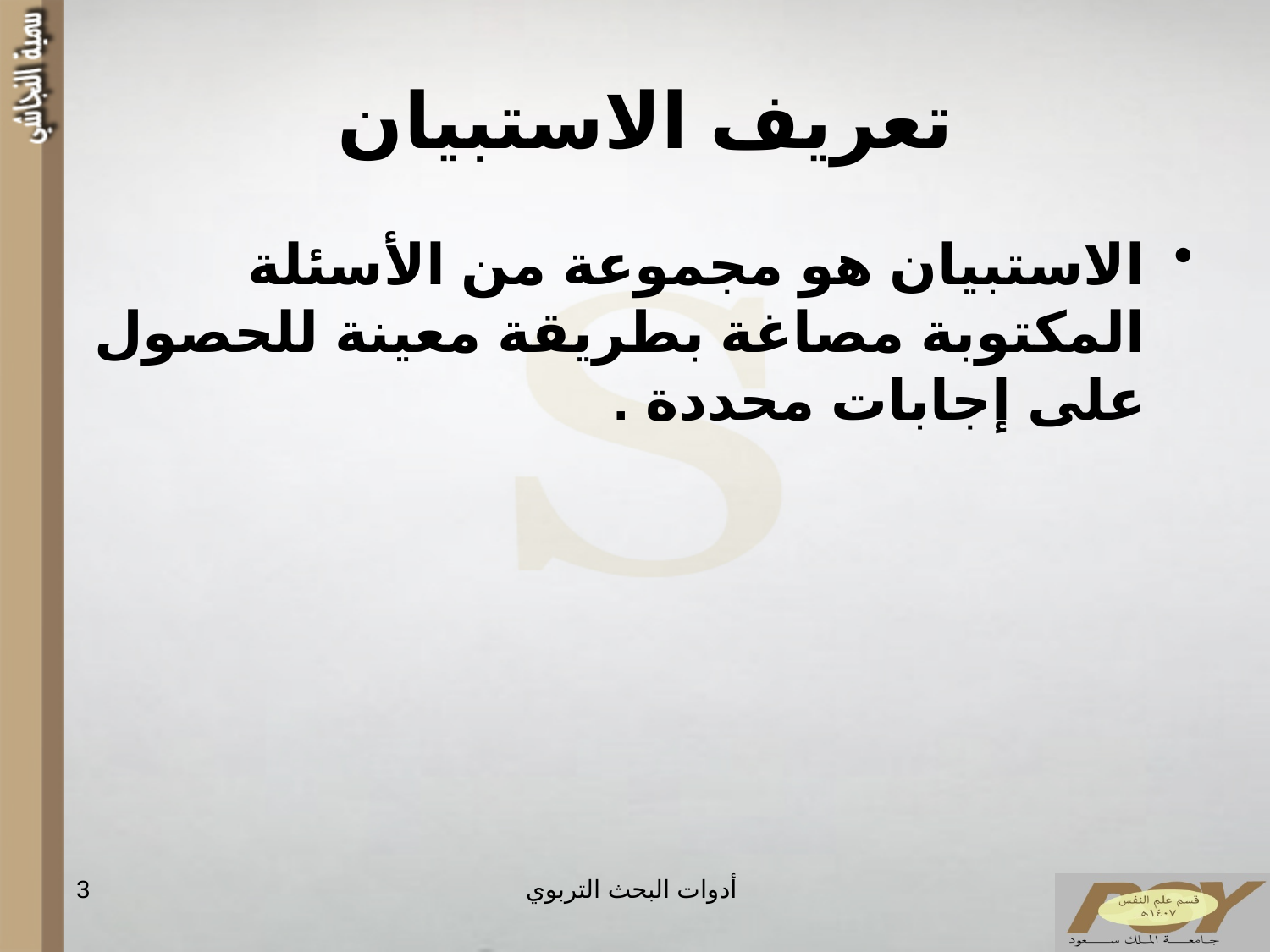

# تعريف الاستبيان
الاستبيان هو مجموعة من الأسئلة المكتوبة مصاغة بطريقة معينة للحصول على إجابات محددة .
3
أدوات البحث التربوي